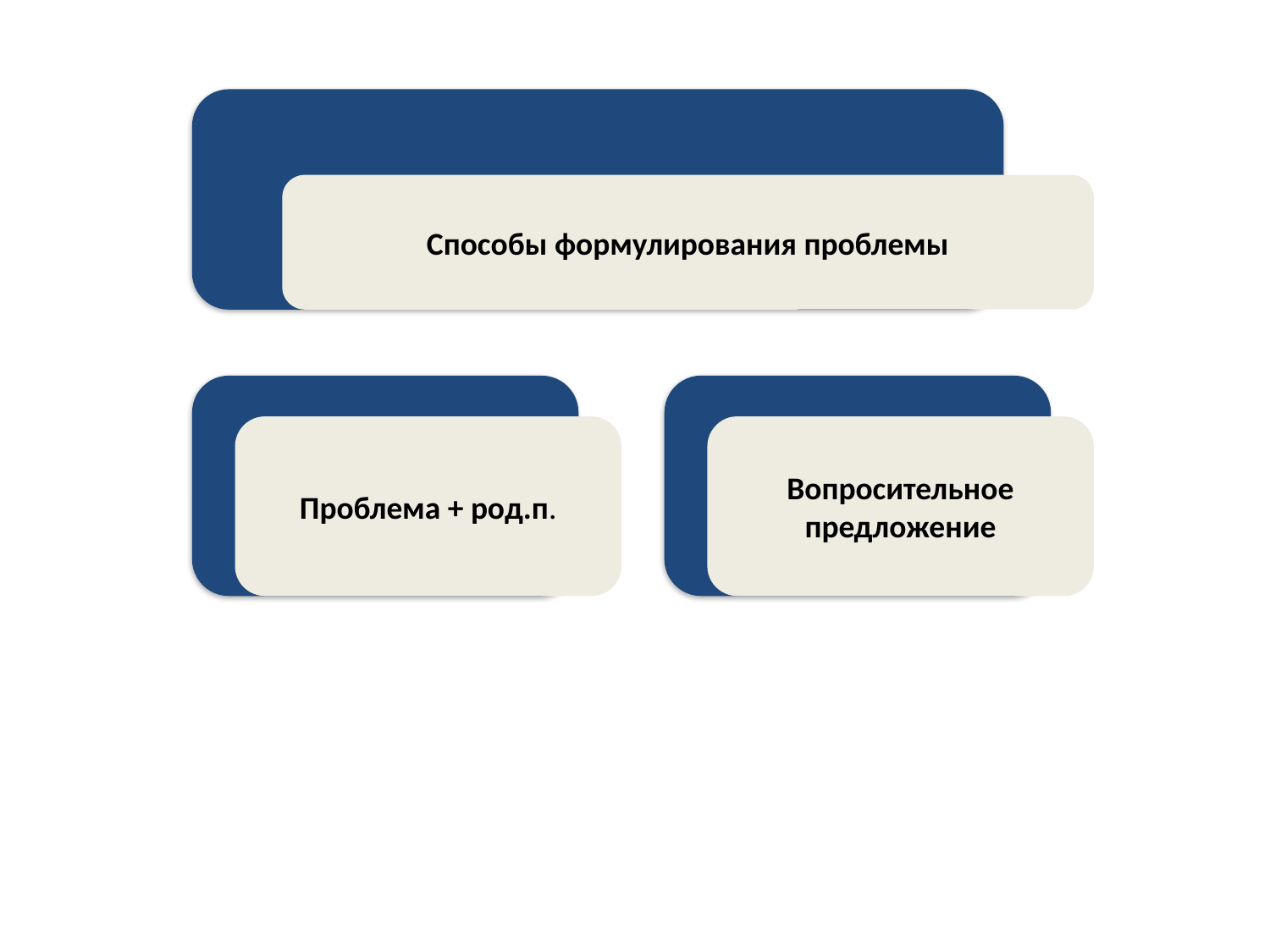

#
Способы формулирования проблемы
Проблема + род.п.
Вопросительное
предложение